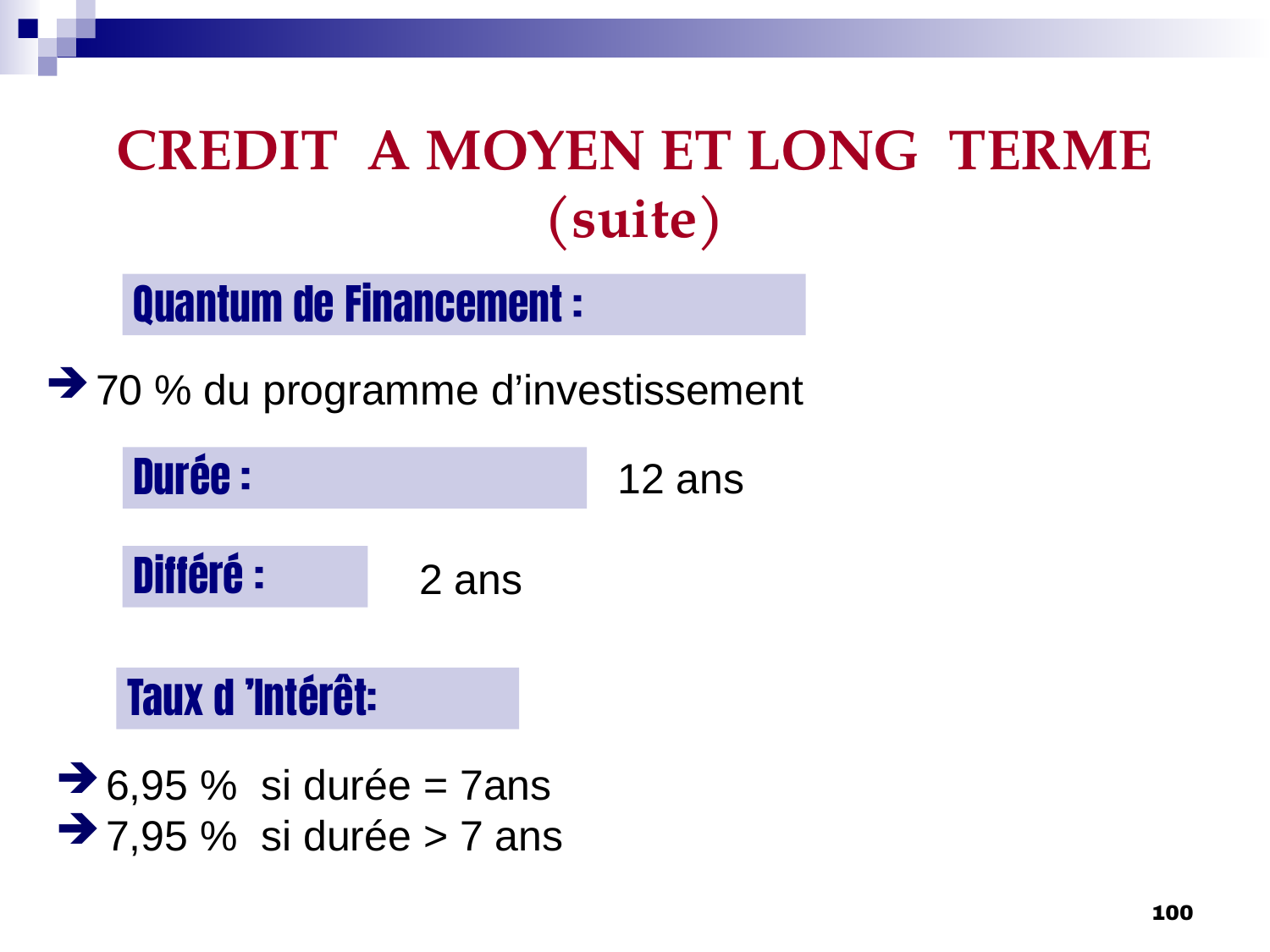

# CREDIT  A MOYEN ET LONG  TERME (suite)
Quantum de Financement :
70 % du programme d’investissement
 12 ans
Durée :
Différé :
  2 ans
Taux d ’Intérêt:
6,95 %  si durée = 7ans
7,95 %  si durée > 7 ans
100